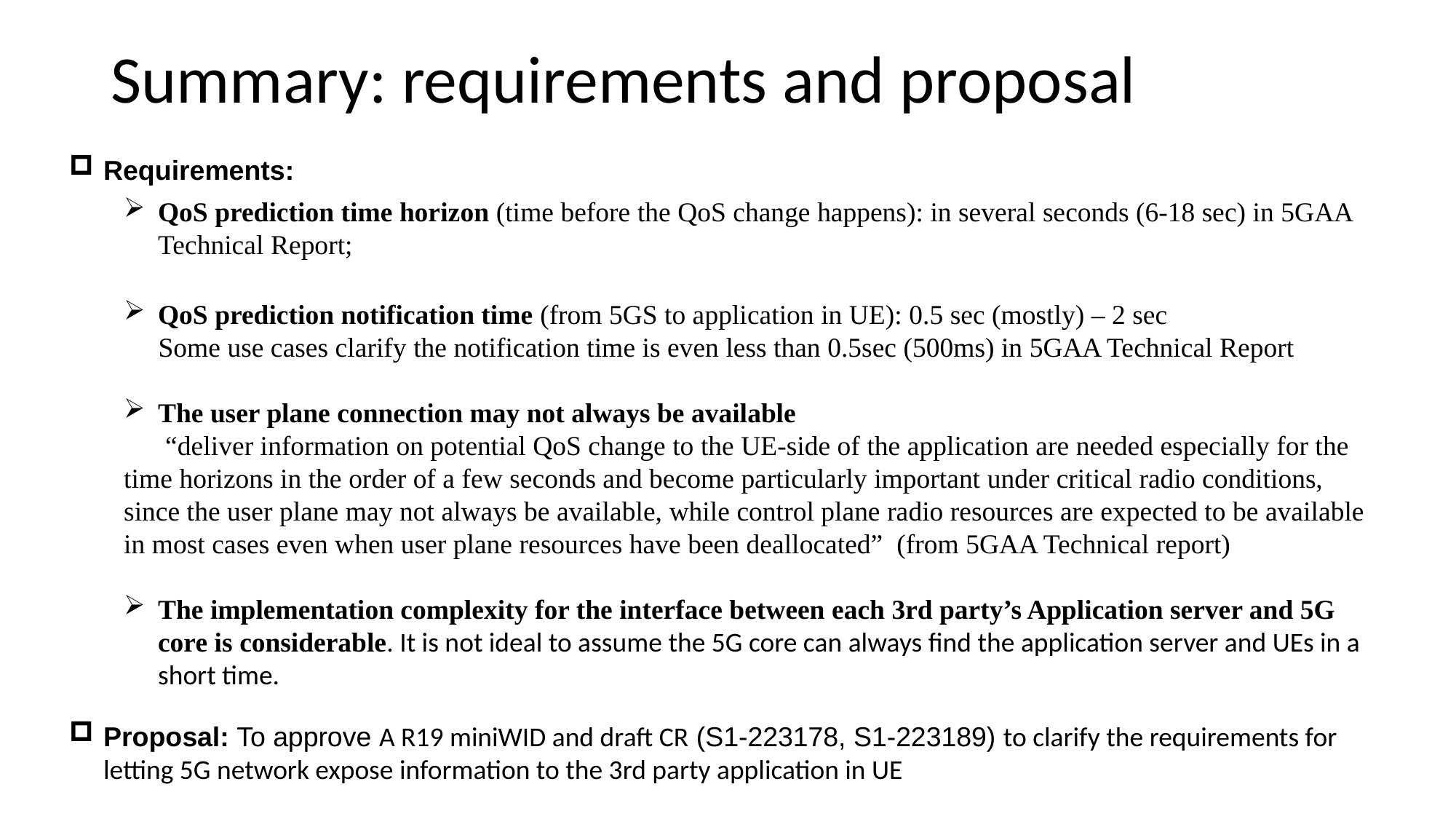

# Summary: requirements and proposal
Requirements:
QoS prediction time horizon (time before the QoS change happens): in several seconds (6-18 sec) in 5GAA Technical Report;

QoS prediction notification time (from 5GS to application in UE): 0.5 sec (mostly) – 2 sec
     Some use cases clarify the notification time is even less than 0.5sec (500ms) in 5GAA Technical Report

The user plane connection may not always be available
      “deliver information on potential QoS change to the UE-side of the application are needed especially for the time horizons in the order of a few seconds and become particularly important under critical radio conditions, since the user plane may not always be available, while control plane radio resources are expected to be available in most cases even when user plane resources have been deallocated”  (from 5GAA Technical report)

The implementation complexity for the interface between each 3rd party’s Application server and 5G core is considerable. It is not ideal to assume the 5G core can always find the application server and UEs in a short time.
Proposal: To approve A R19 miniWID and draft CR (S1-223178, S1-223189) to clarify the requirements for letting 5G network expose information to the 3rd party application in UE